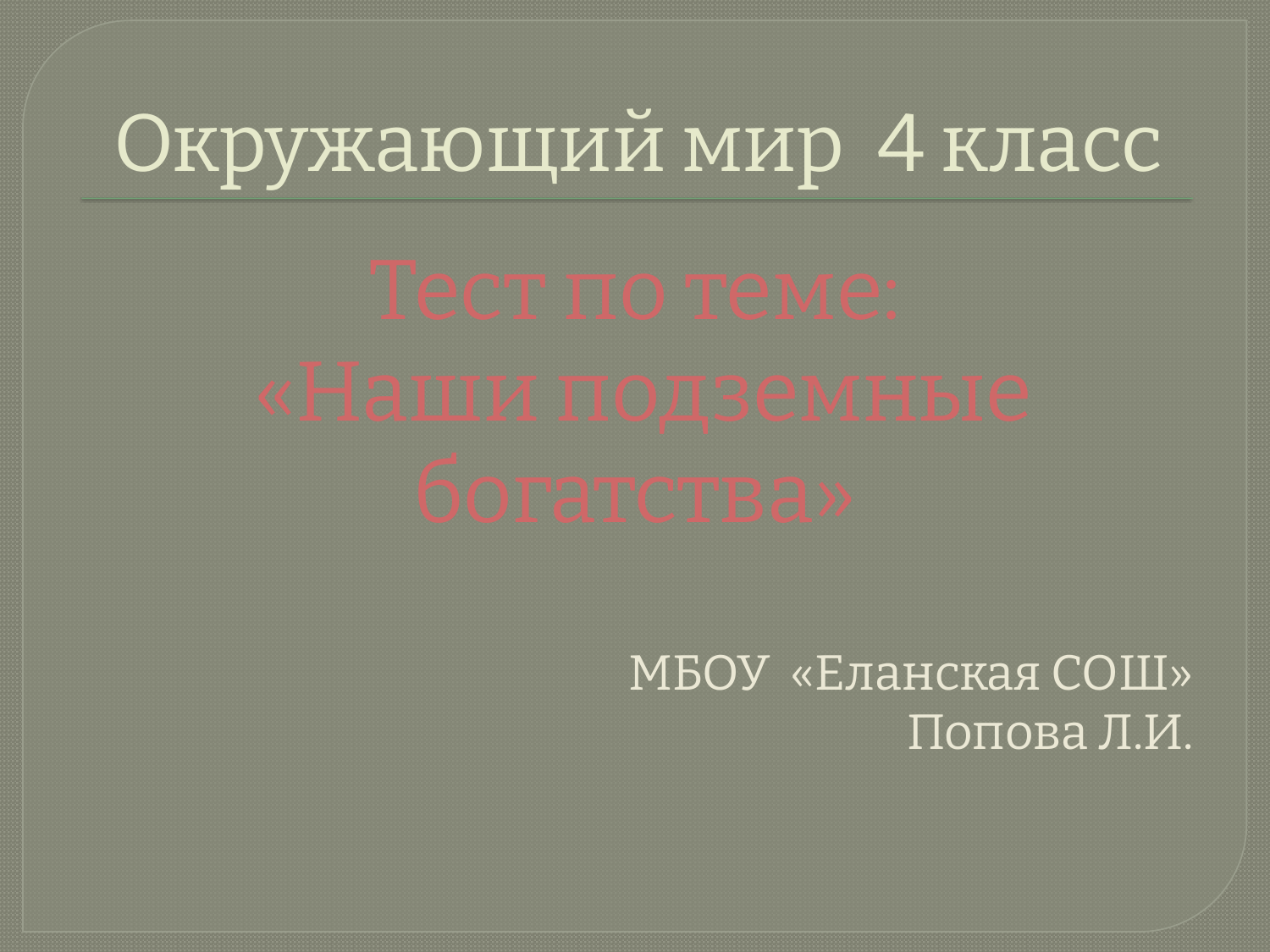

# Окружающий мир  4 класс
Тест по теме:
 «Наши подземные богатства»

МБОУ  «Еланская СОШ»
Попова Л.И.